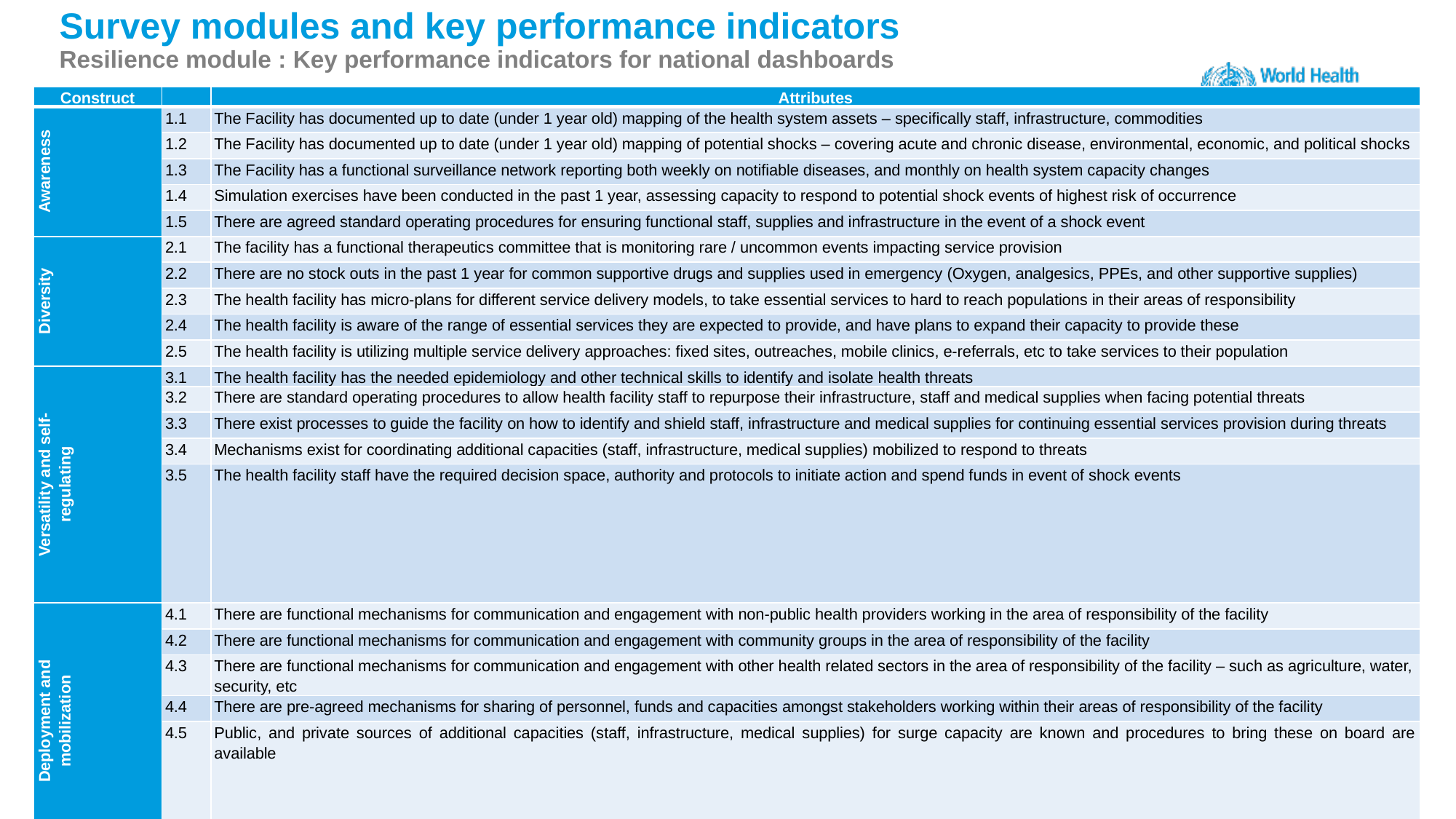

# Survey modules and key performance indicators
Resilience module : Key performance indicators for national dashboards
| Construct |  | Attributes |
| --- | --- | --- |
| Awareness | 1.1 | The Facility has documented up to date (under 1 year old) mapping of the health system assets – specifically staff, infrastructure, commodities |
|  | 1.2 | The Facility has documented up to date (under 1 year old) mapping of potential shocks – covering acute and chronic disease, environmental, economic, and political shocks |
|  | 1.3 | The Facility has a functional surveillance network reporting both weekly on notifiable diseases, and monthly on health system capacity changes |
|  | 1.4 | Simulation exercises have been conducted in the past 1 year, assessing capacity to respond to potential shock events of highest risk of occurrence |
|  | 1.5 | There are agreed standard operating procedures for ensuring functional staff, supplies and infrastructure in the event of a shock event |
| Diversity | 2.1 | The facility has a functional therapeutics committee that is monitoring rare / uncommon events impacting service provision |
|  | 2.2 | There are no stock outs in the past 1 year for common supportive drugs and supplies used in emergency (Oxygen, analgesics, PPEs, and other supportive supplies) |
|  | 2.3 | The health facility has micro-plans for different service delivery models, to take essential services to hard to reach populations in their areas of responsibility |
|  | 2.4 | The health facility is aware of the range of essential services they are expected to provide, and have plans to expand their capacity to provide these |
|  | 2.5 | The health facility is utilizing multiple service delivery approaches: fixed sites, outreaches, mobile clinics, e-referrals, etc to take services to their population |
| Versatility and self-regulating | 3.1 | The health facility has the needed epidemiology and other technical skills to identify and isolate health threats |
|  | 3.2 | There are standard operating procedures to allow health facility staff to repurpose their infrastructure, staff and medical supplies when facing potential threats |
|  | 3.3 | There exist processes to guide the facility on how to identify and shield staff, infrastructure and medical supplies for continuing essential services provision during threats |
|  | 3.4 | Mechanisms exist for coordinating additional capacities (staff, infrastructure, medical supplies) mobilized to respond to threats |
|  | 3.5 | The health facility staff have the required decision space, authority and protocols to initiate action and spend funds in event of shock events |
| Deployment and mobilization | 4.1 | There are functional mechanisms for communication and engagement with non-public health providers working in the area of responsibility of the facility |
|  | 4.2 | There are functional mechanisms for communication and engagement with community groups in the area of responsibility of the facility |
|  | 4.3 | There are functional mechanisms for communication and engagement with other health related sectors in the area of responsibility of the facility – such as agriculture, water, security, etc |
|  | 4.4 | There are pre-agreed mechanisms for sharing of personnel, funds and capacities amongst stakeholders working within their areas of responsibility of the facility |
|  | 4.5 | Public, and private sources of additional capacities (staff, infrastructure, medical supplies) for surge capacity are known and procedures to bring these on board are available |
| Transformation | 5.1 | There is regularly updated information on the level of functionality of the health facility – covering its capacity to ensure care access, quality care, build community demand and ensure resilience |
|  | 5.2 | There are agreed protocols to guide absorption of resources and skills mobilized during a response to an event into the routine system |
|  | 5.3 | There are protocols to constantly monitor essential service provision during a shock event |
|  | 5.4 | There is guidance on comprehensive recovery planning based on assessment, and investment across the health system |
|  | 5.5 | Process documentation and intelligence generation is planned for shock events, and a repository of such lessons exists |

26